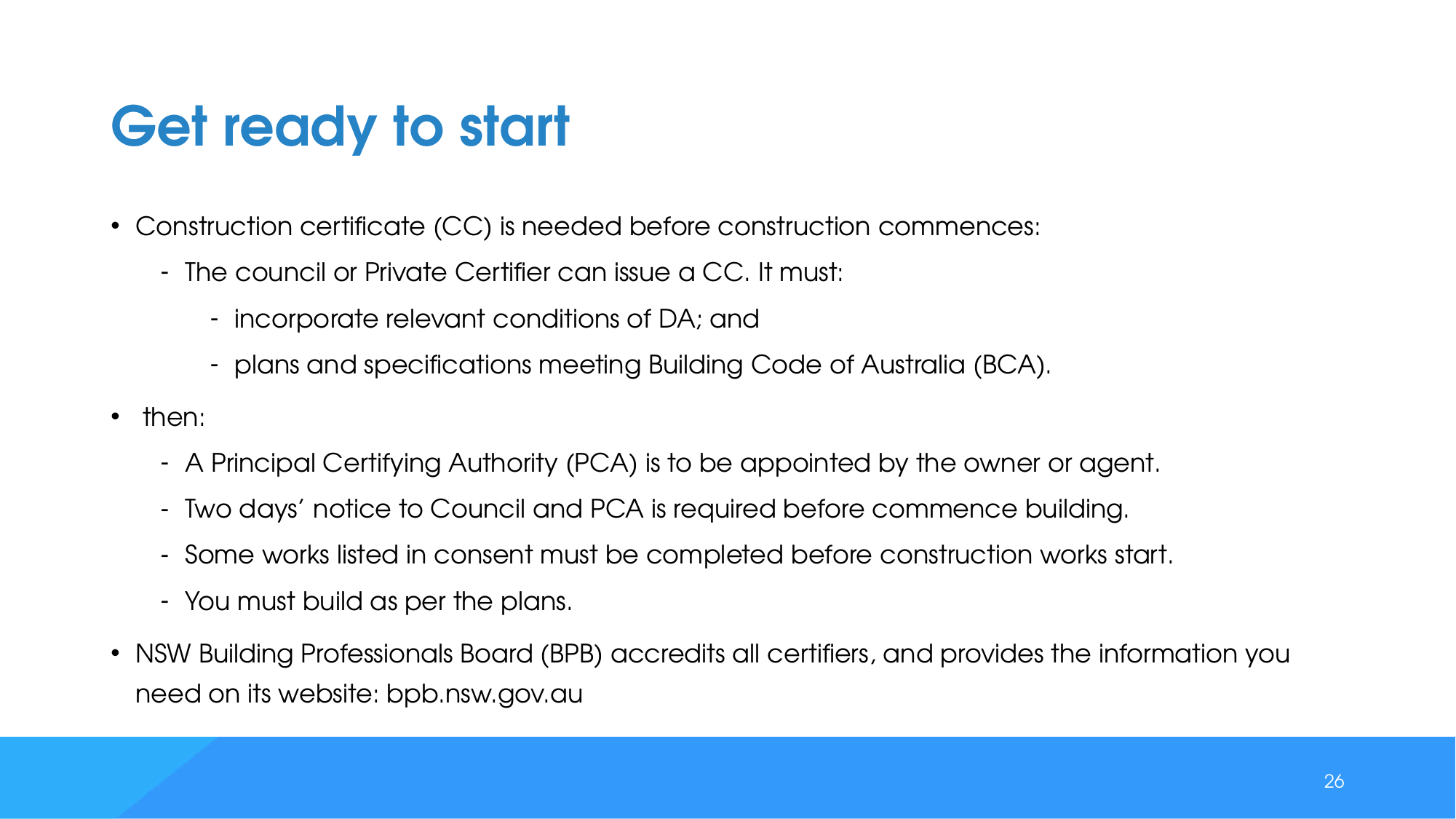

# Get ready to start
Construction certificate (CC) is needed before construction commences:
The council or Private Certifier can issue a CC. It must:
incorporate relevant conditions of DA; and
plans and specifications meeting Building Code of Australia (BCA).
 then:
A Principal Certifying Authority (PCA) is to be appointed by the owner or agent.
Two days’ notice to Council and PCA is required before commence building.
Some works listed in consent must be completed before construction works start.
You must build as per the plans.
NSW Building Professionals Board (BPB) accredits all certifiers, and provides the information you need on its website: bpb.nsw.gov.au
26